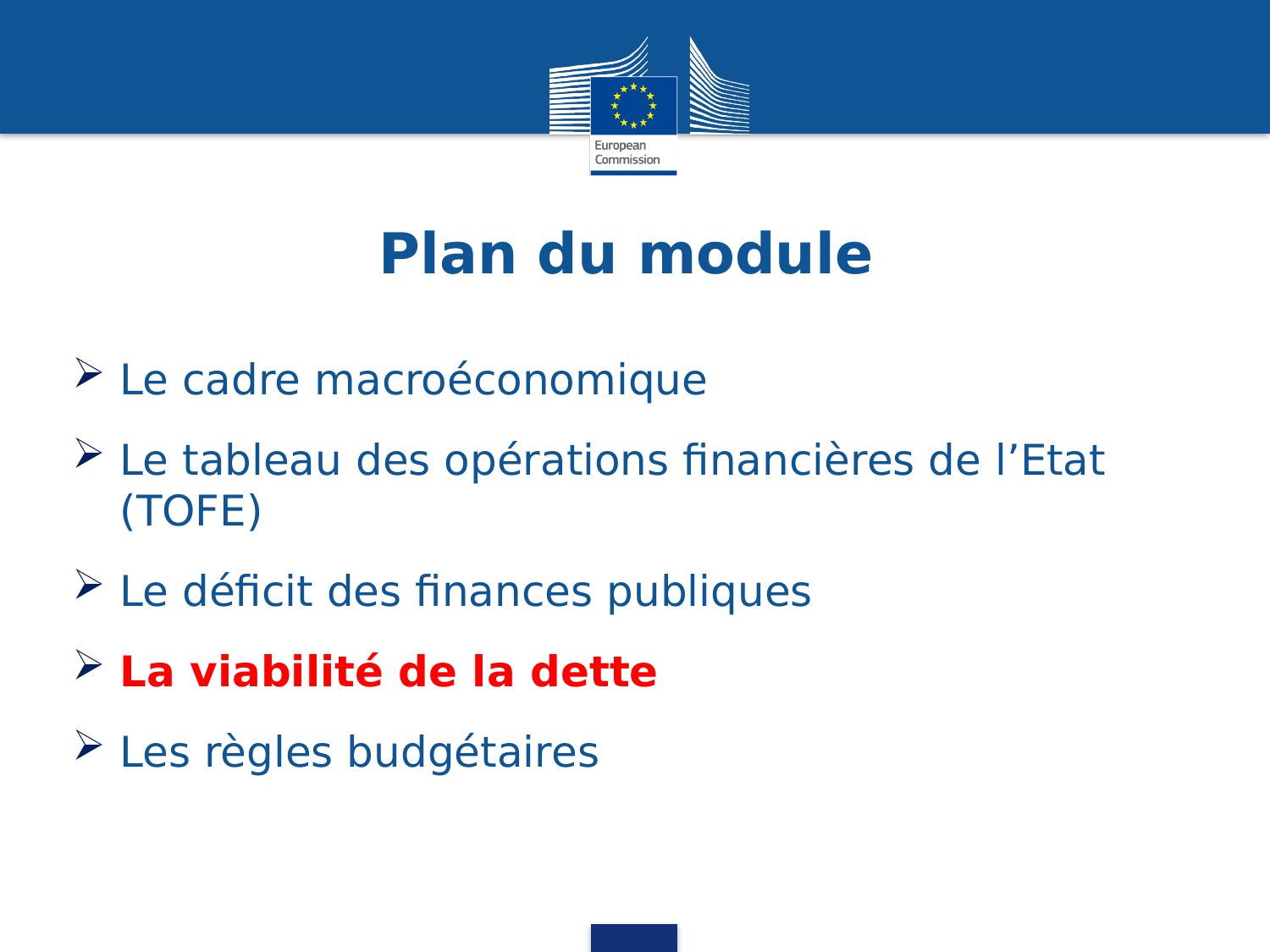

# Plan du module
Le cadre macroéconomique
Le tableau des opérations financières de l’Etat (TOFE)
Le déficit des finances publiques
La viabilité de la dette
Les règles budgétaires